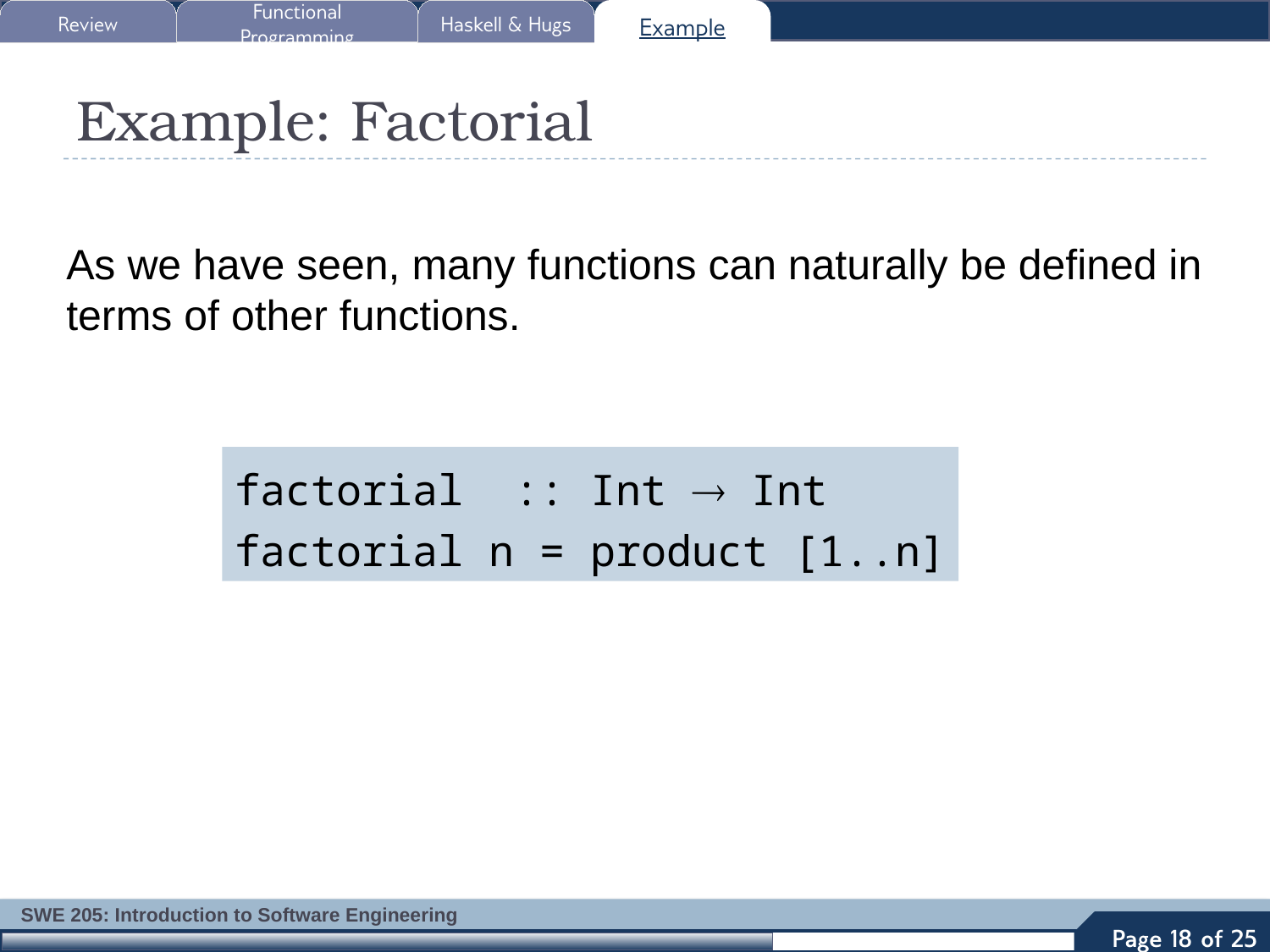

Review
Functional Programming
Haskell & Hugs
Example
# Example: Factorial
As we have seen, many functions can naturally be defined in terms of other functions.
factorial  :: Int → Int
factorial n = product [1..n]
18
Page 18 of 25